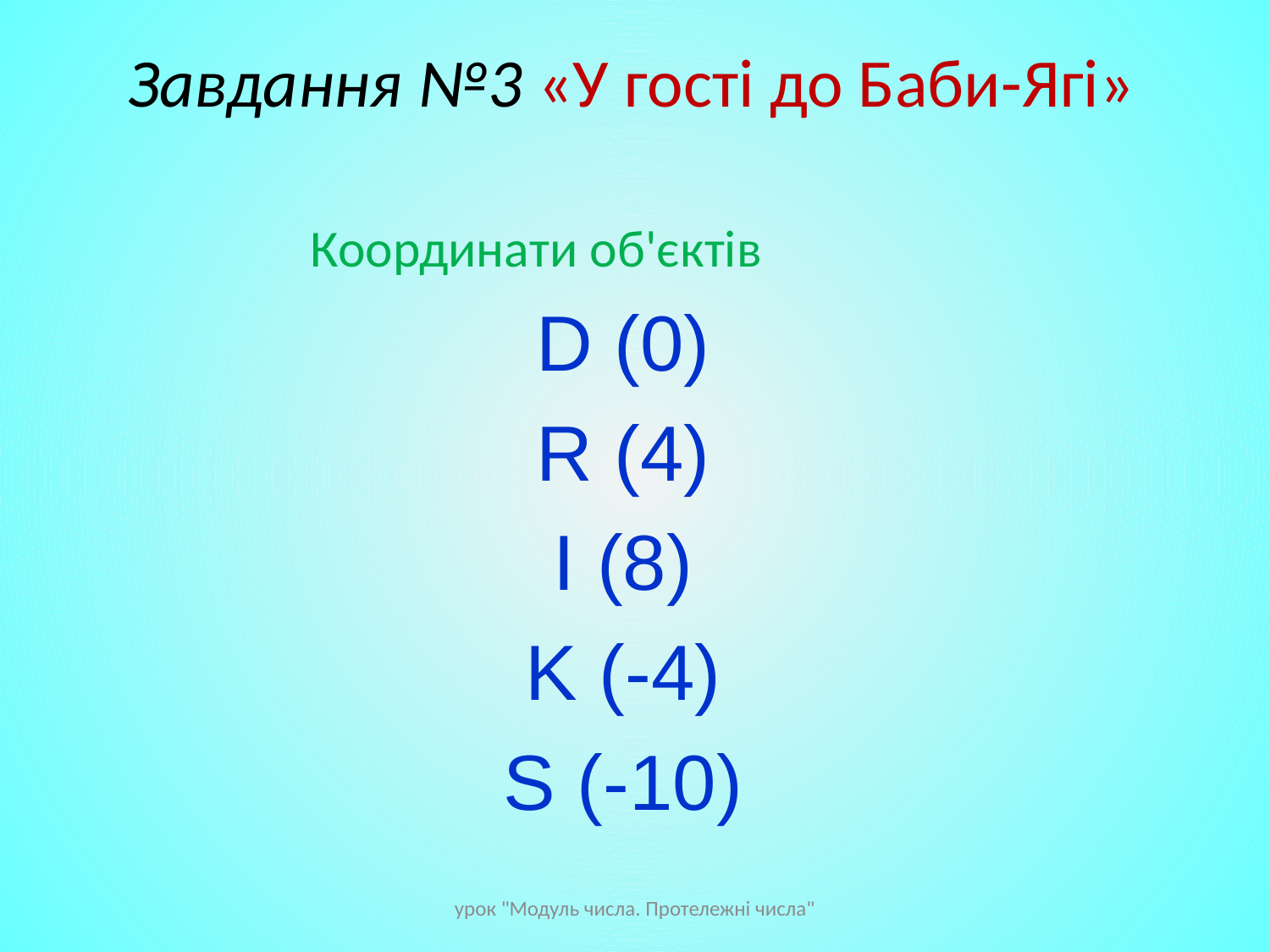

# Завдання №3 «У гості до Баби-Ягі»
Координати об'єктів
D (0)
R (4)
I (8)
K (-4)
S (-10)

урок "Модуль числа. Протележні числа"